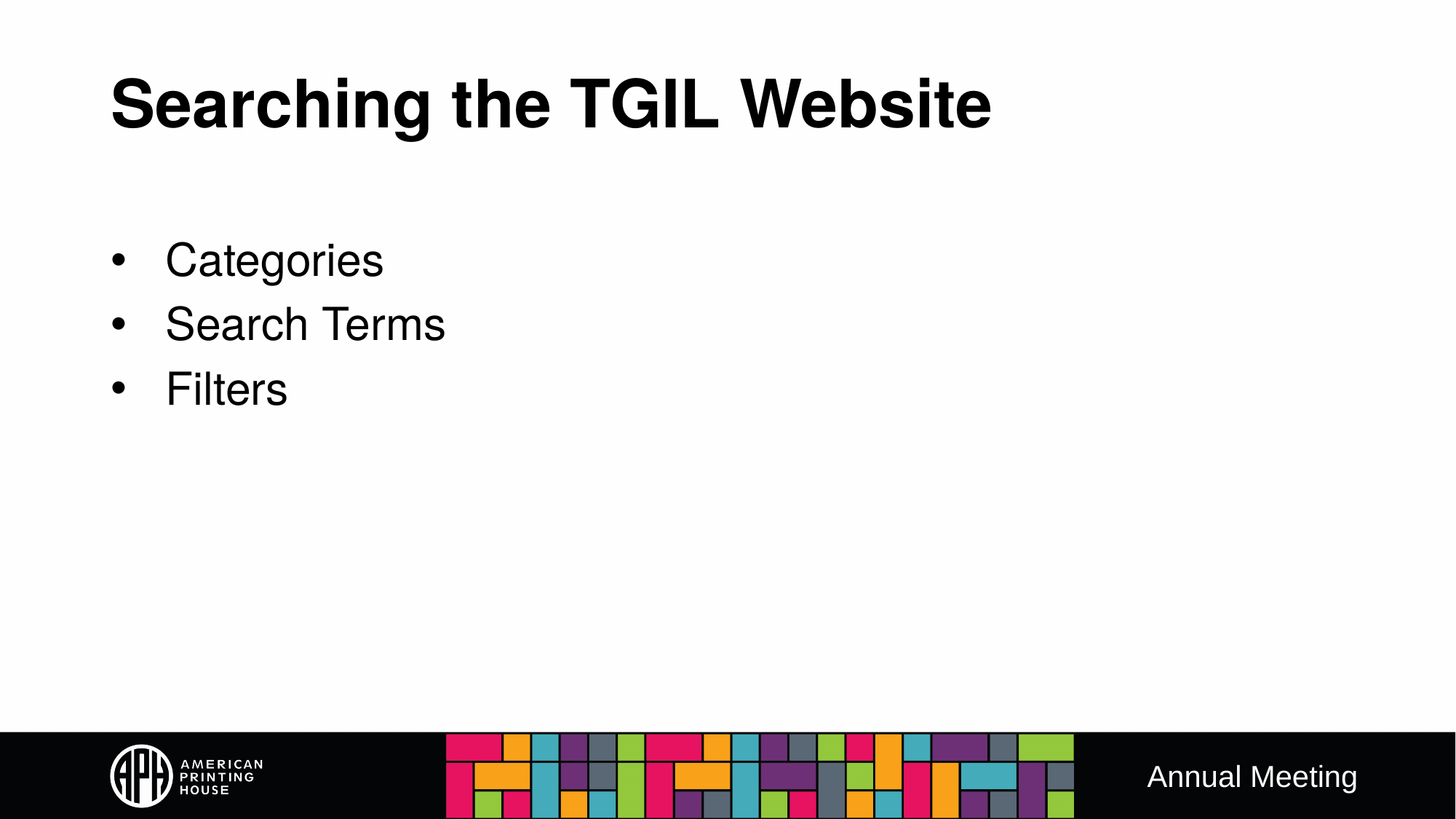

# Searching the TGIL Website
Categories
Search Terms
Filters